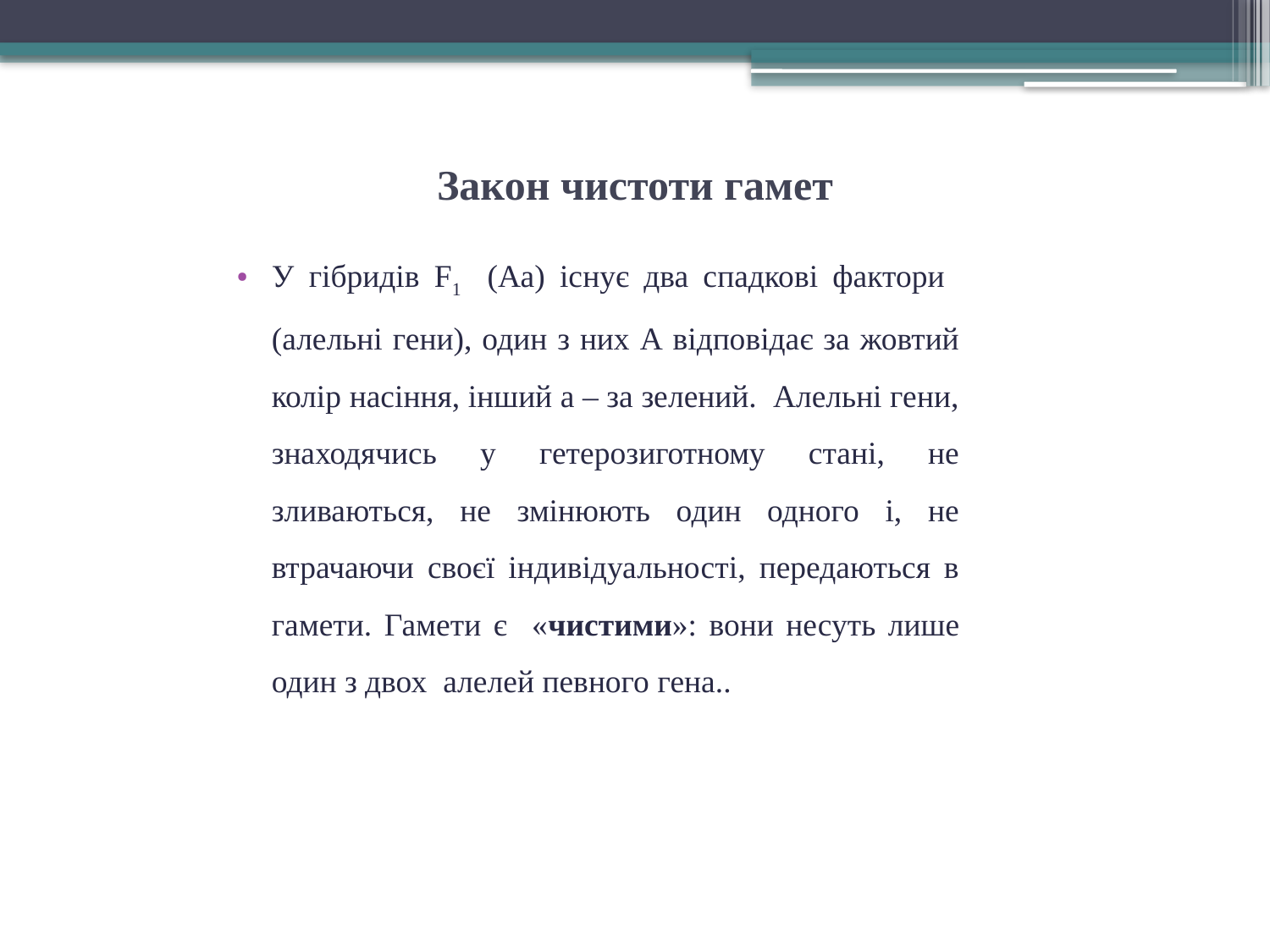

# Закон чистоти гамет
У гібридів F1  (Аа) існує два спадкові фактори  (алельні гени), один з них А відповідає за жовтий колір насіння, інший а – за зелений.  Алельні гени, знаходячись у гетерозиготному стані, не зливаються, не змінюють один одного і, не втрачаючи своєї індивідуальності, передаються в гамети. Гамети є  «чистими»: вони несуть лише один з двох  алелей певного гена..